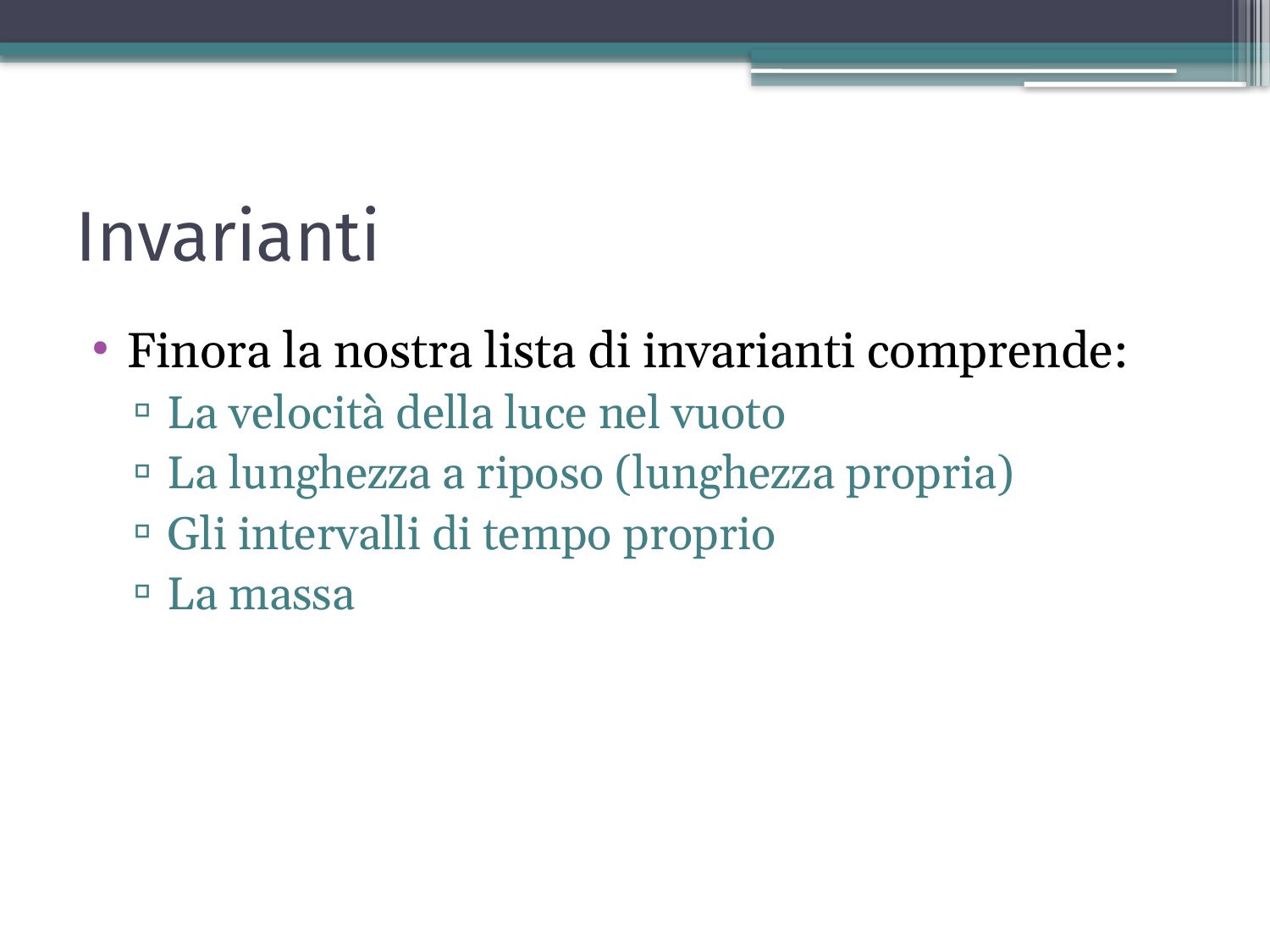

# Invarianti
Finora la nostra lista di invarianti comprende:
La velocità della luce nel vuoto
La lunghezza a riposo (lunghezza propria)
Gli intervalli di tempo proprio
La massa